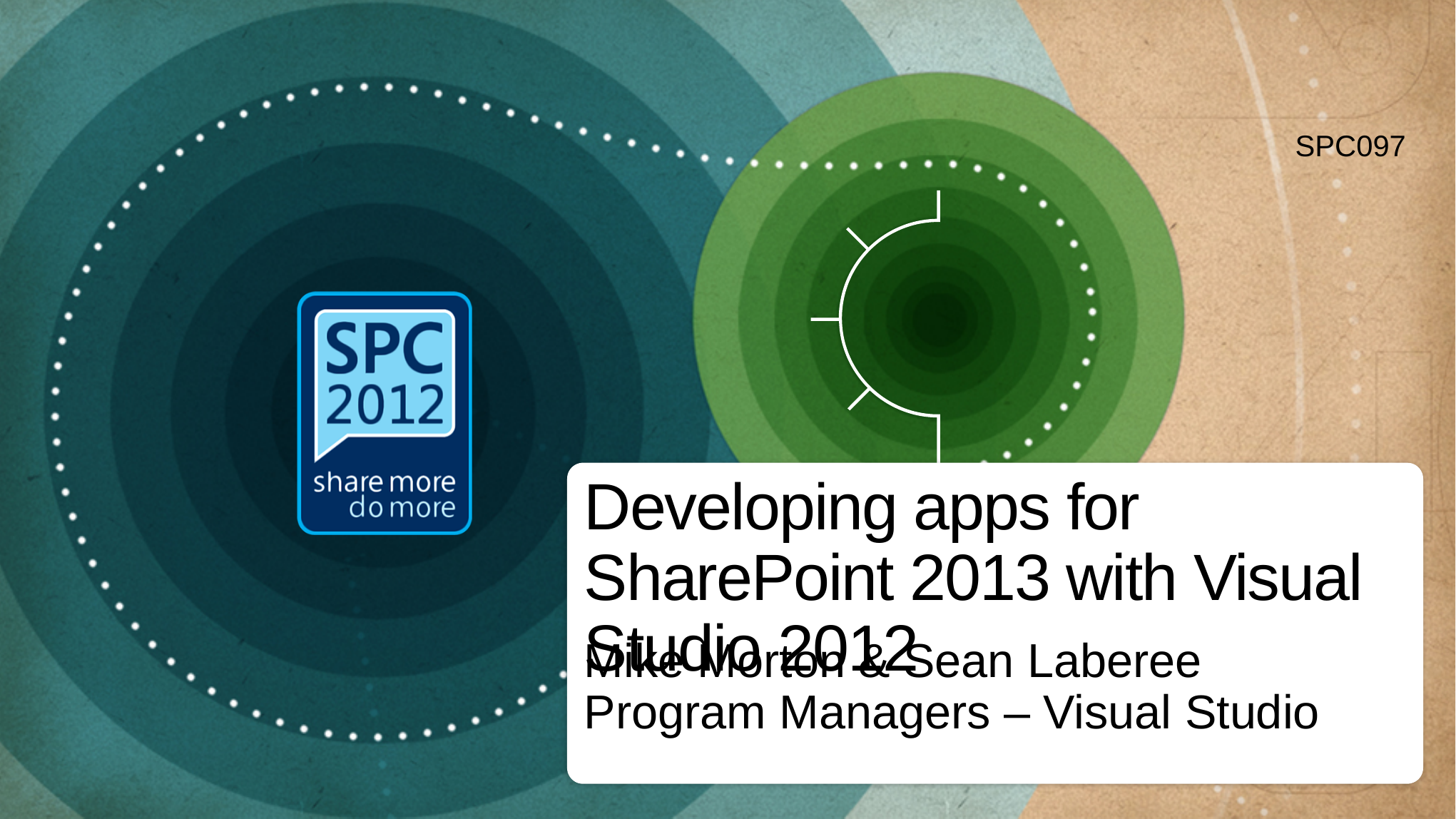

SPC097
# Developing apps for SharePoint 2013 with Visual Studio 2012
Mike Morton & Sean Laberee
Program Managers – Visual Studio